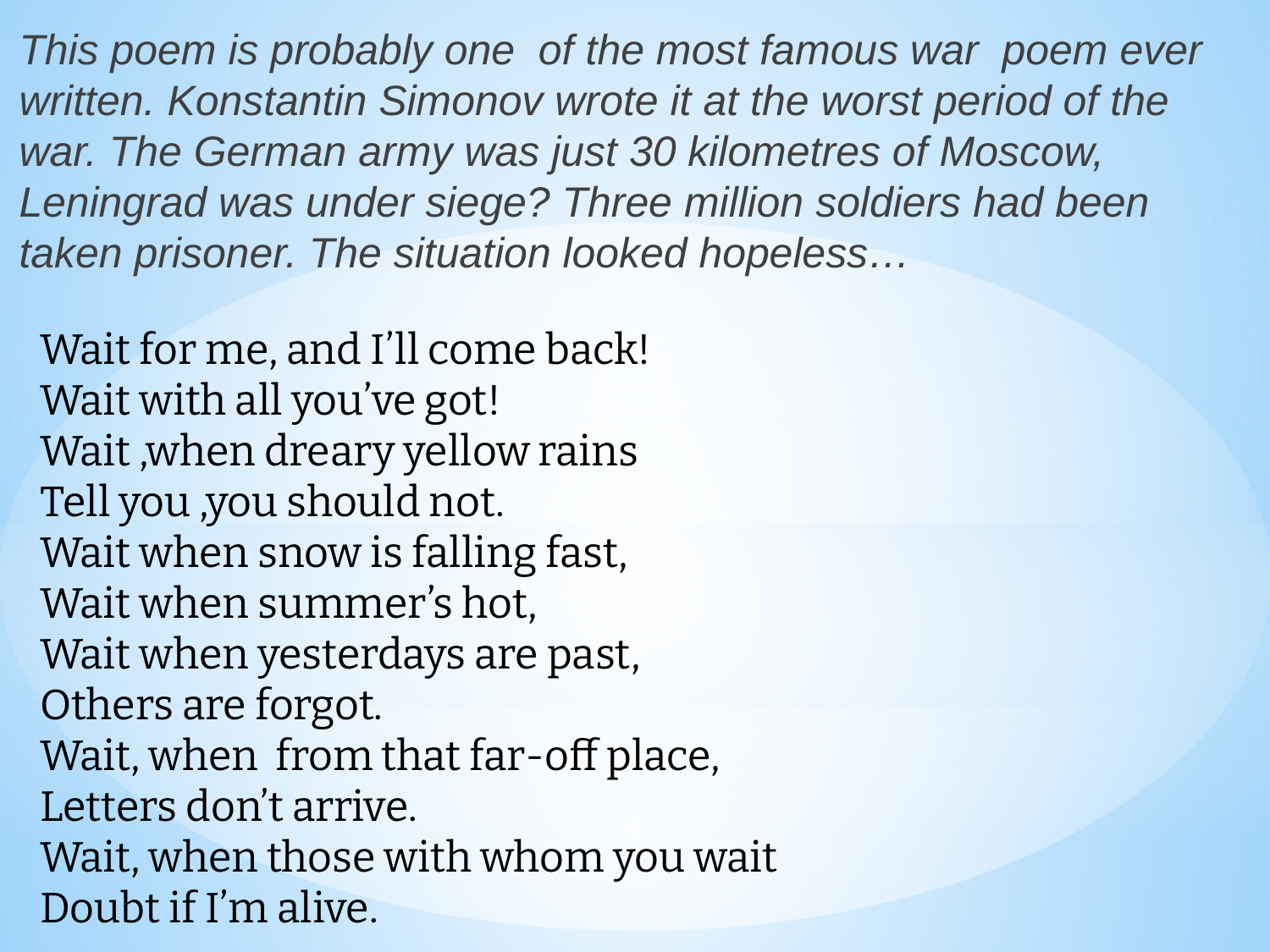

This poem is probably one  of the most famous war  poem ever written. Konstantin Simonov wrote it at the worst period of the war. The German army was just 30 kilometres of Moscow, Leningrad was under siege? Three million soldiers had been taken prisoner. The situation looked hopeless…
Wait for me, and I’ll come back!
Wait with all you’ve got!
Wait ,when dreary yellow rains
Tell you ,you should not.
Wait when snow is falling fast,
Wait when summer’s hot,
Wait when yesterdays are past,
Others are forgot.
Wait, when  from that far-off place,
Letters don’t arrive.
Wait, when those with whom you wait
Doubt if I’m alive.